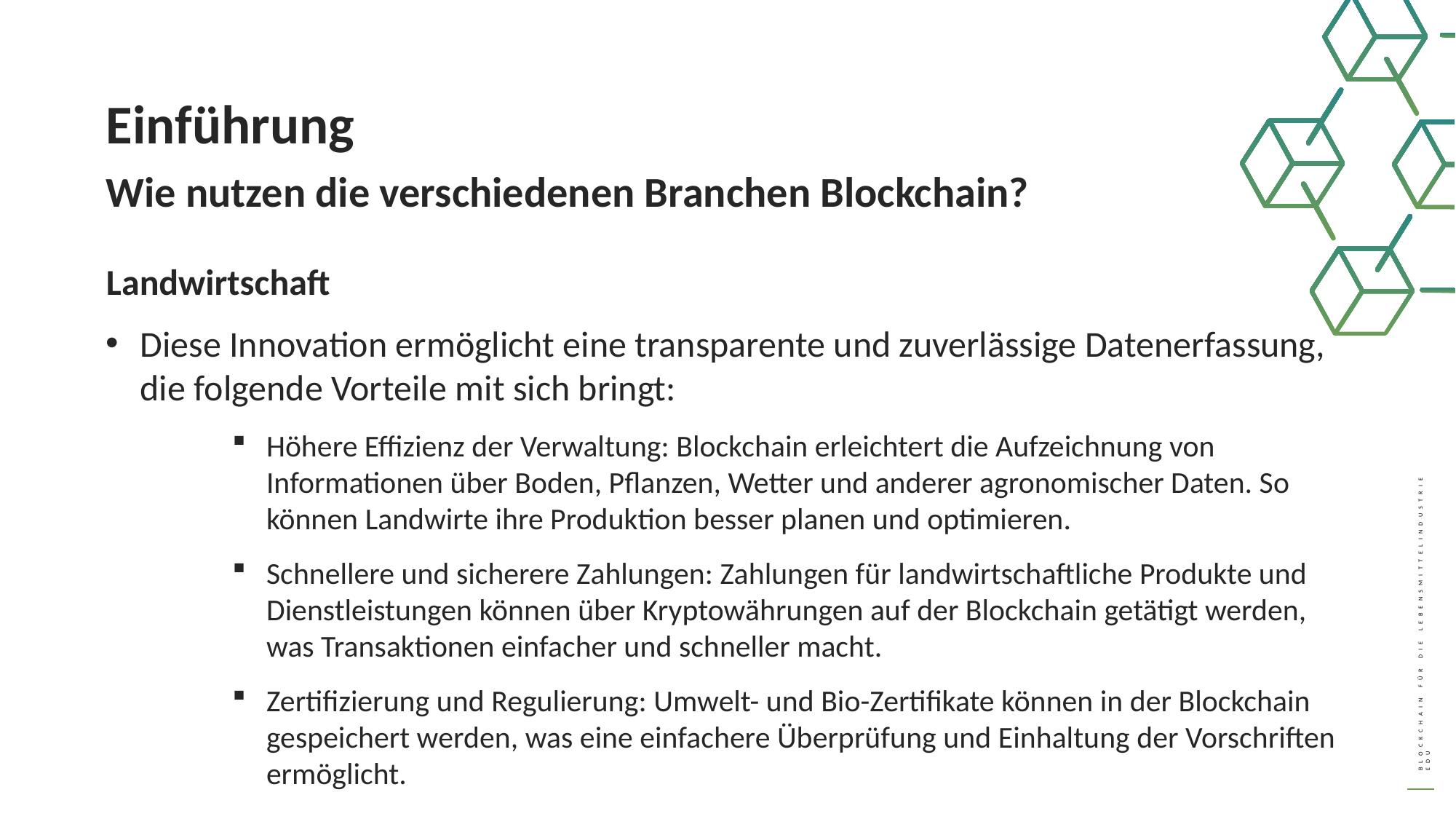

Einführung
Wie nutzen die verschiedenen Branchen Blockchain?
Landwirtschaft
Diese Innovation ermöglicht eine transparente und zuverlässige Datenerfassung, die folgende Vorteile mit sich bringt:
Höhere Effizienz der Verwaltung: Blockchain erleichtert die Aufzeichnung von Informationen über Boden, Pflanzen, Wetter und anderer agronomischer Daten. So können Landwirte ihre Produktion besser planen und optimieren.
Schnellere und sicherere Zahlungen: Zahlungen für landwirtschaftliche Produkte und Dienstleistungen können über Kryptowährungen auf der Blockchain getätigt werden, was Transaktionen einfacher und schneller macht.
Zertifizierung und Regulierung: Umwelt- und Bio-Zertifikate können in der Blockchain gespeichert werden, was eine einfachere Überprüfung und Einhaltung der Vorschriften ermöglicht.